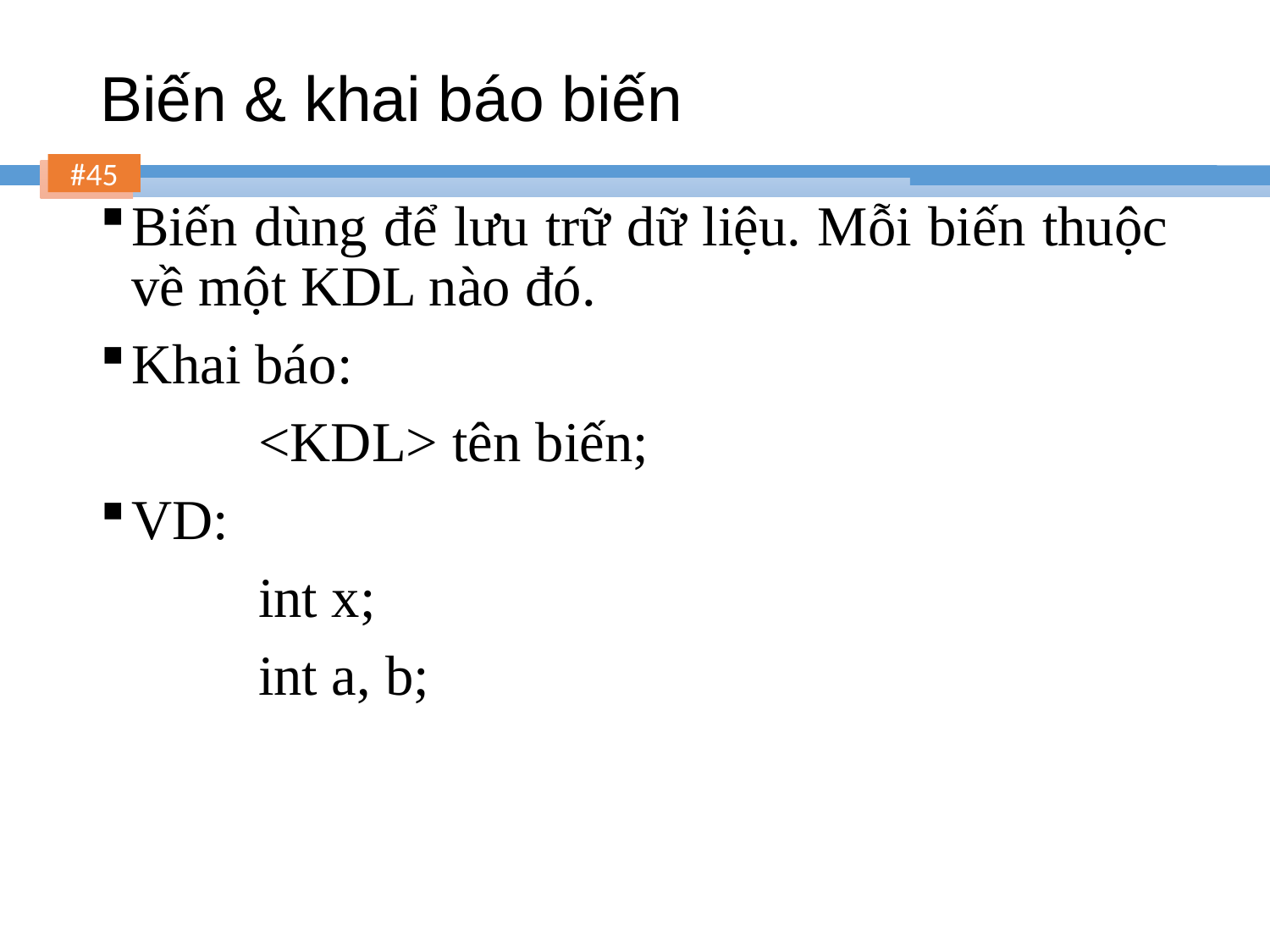

# Biến & khai báo biến

Biến dùng để lưu trữ dữ liệu. Mỗi biến thuộc về một KDL nào đó.
Khai báo:
		<KDL> tên biến;
VD:
		int x;
		int a, b;